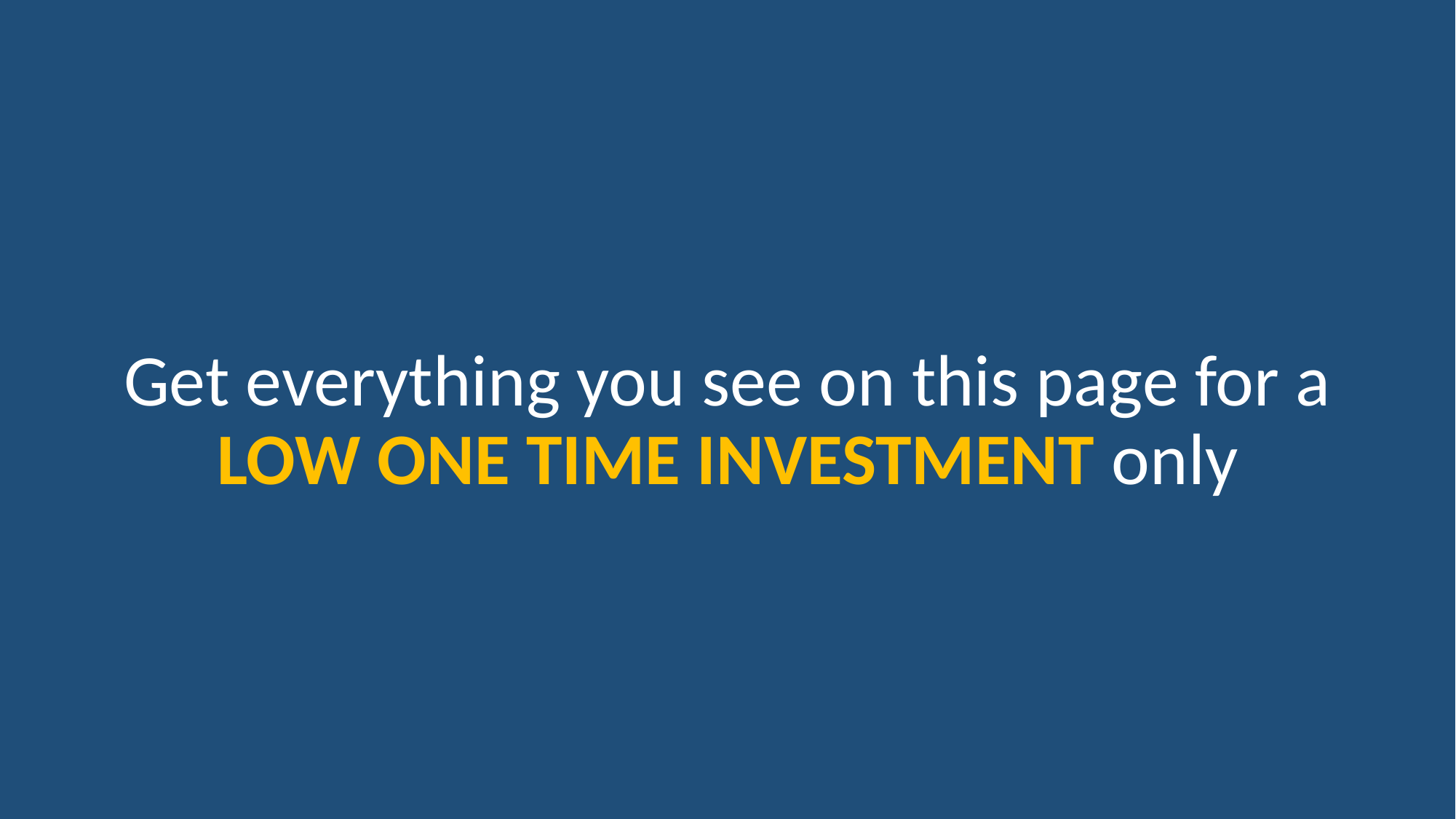

Get everything you see on this page for a LOW ONE TIME INVESTMENT only